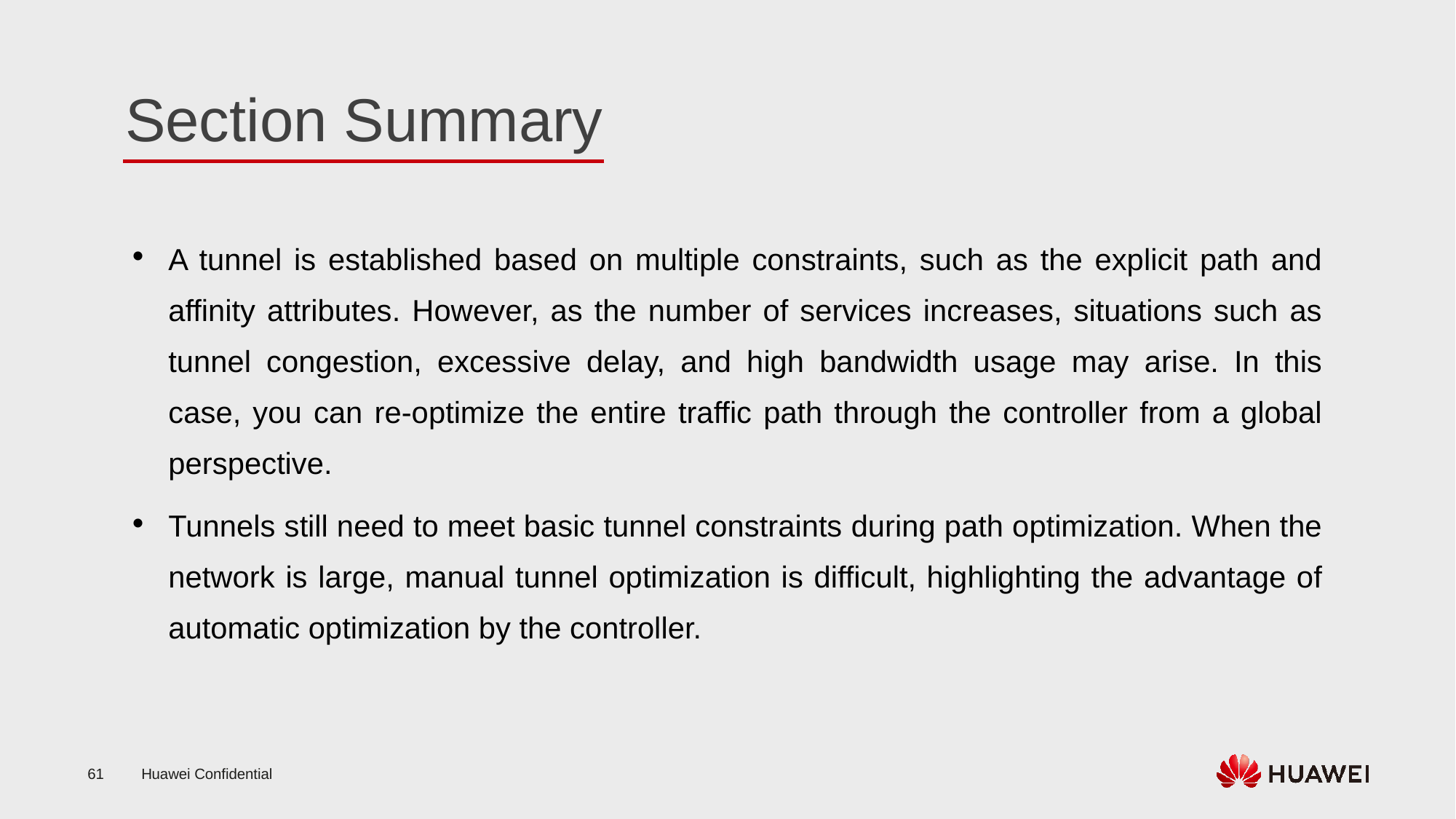

A tunnel is established based on multiple constraints, such as the explicit path and affinity attributes. However, as the number of services increases, situations such as tunnel congestion, excessive delay, and high bandwidth usage may arise. In this case, you can re-optimize the entire traffic path through the controller from a global perspective.
Tunnels still need to meet basic tunnel constraints during path optimization. When the network is large, manual tunnel optimization is difficult, highlighting the advantage of automatic optimization by the controller.